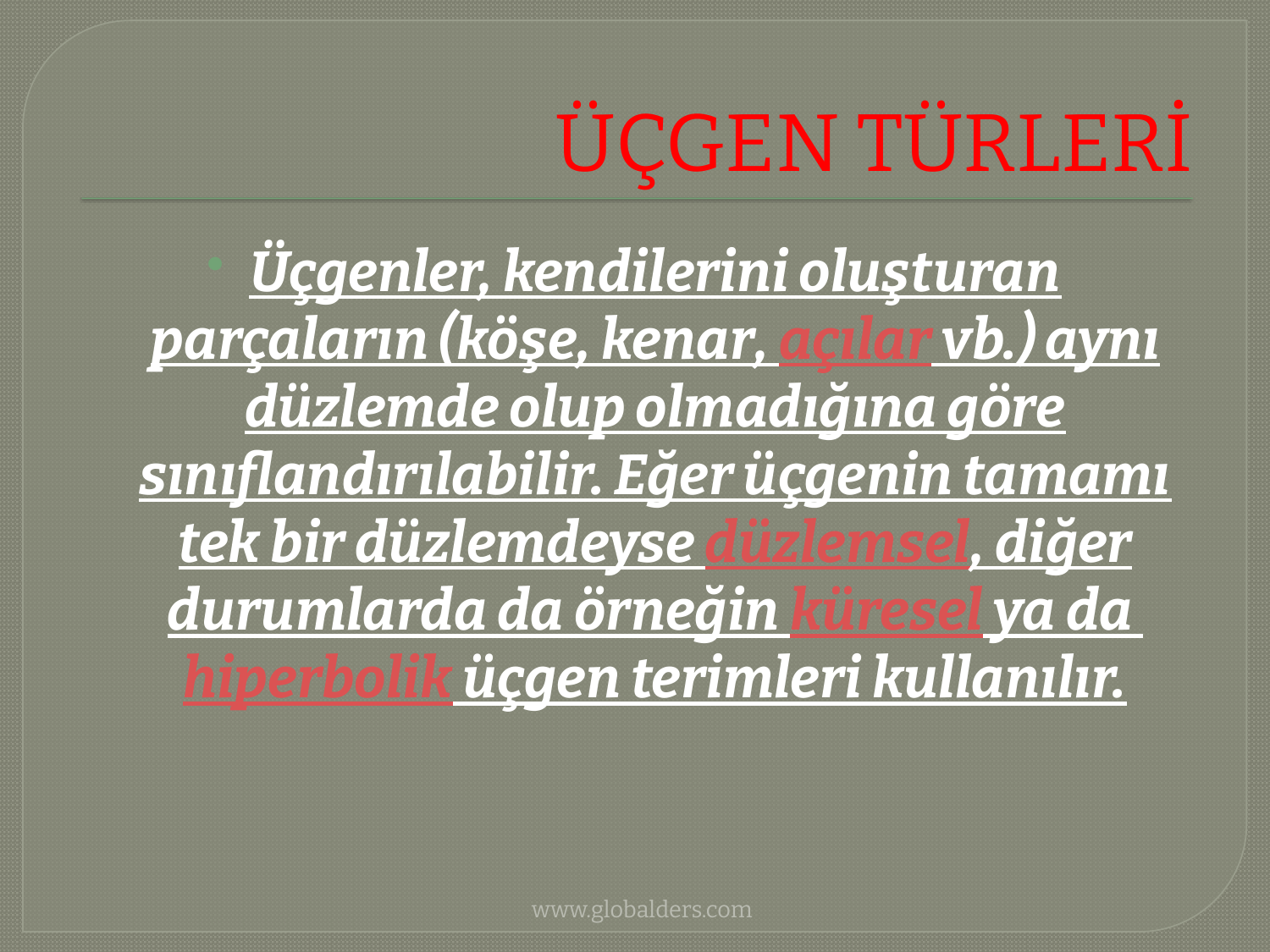

# ÜÇGEN TÜRLERİ
Üçgenler, kendilerini oluşturan parçaların (köşe, kenar, açılar vb.) aynı düzlemde olup olmadığına göre sınıflandırılabilir. Eğer üçgenin tamamı tek bir düzlemdeyse düzlemsel, diğer durumlarda da örneğin küresel ya da hiperbolik üçgen terimleri kullanılır.

www.globalders.com